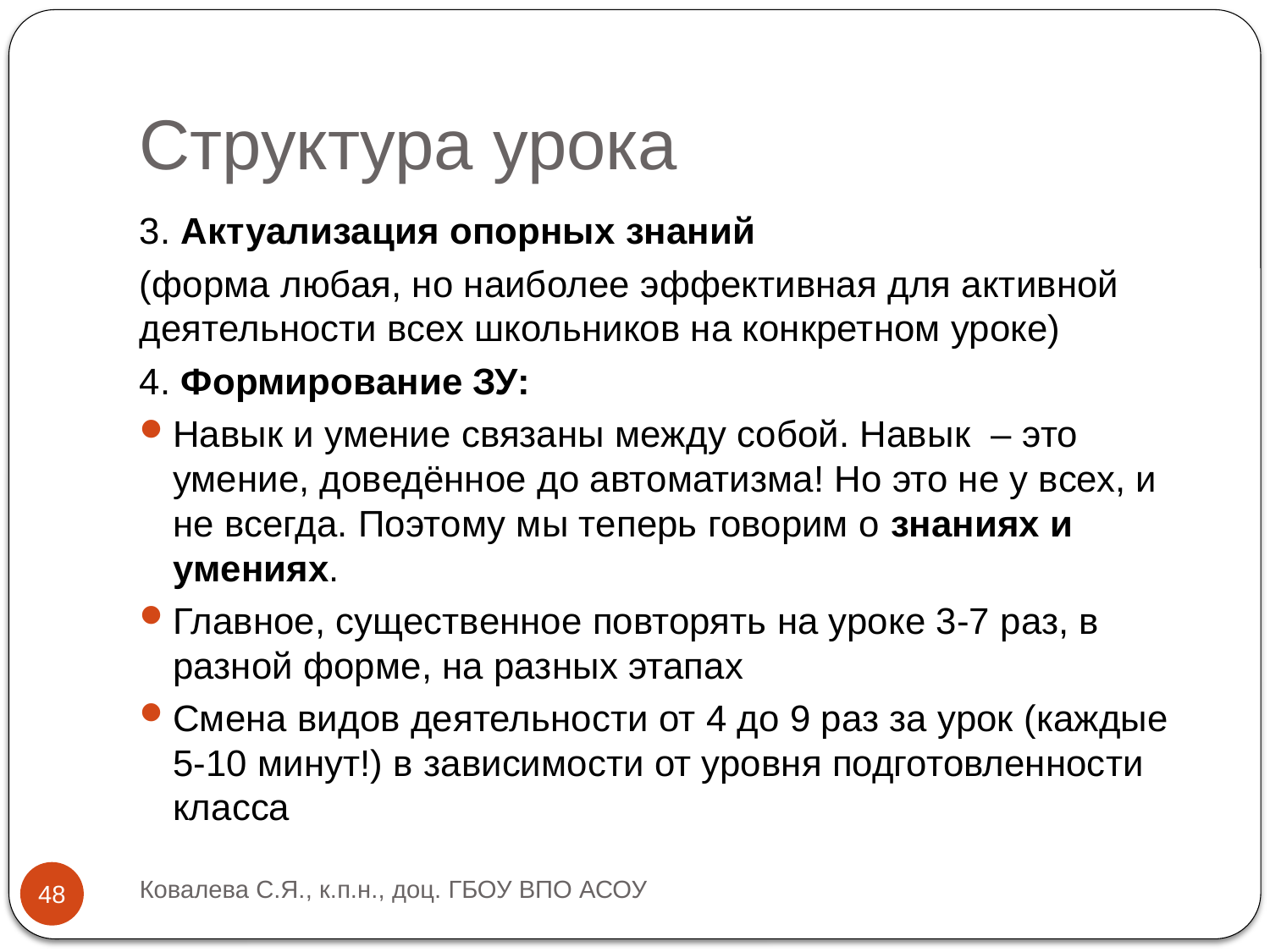

# Структура урока
3. Актуализация опорных знаний
(форма любая, но наиболее эффективная для активной деятельности всех школьников на конкретном уроке)
4. Формирование ЗУ:
Навык и умение связаны между собой. Навык  – это умение, доведённое до автоматизма! Но это не у всех, и не всегда. Поэтому мы теперь говорим о знаниях и умениях.
Главное, существенное повторять на уроке 3-7 раз, в разной форме, на разных этапах
Смена видов деятельности от 4 до 9 раз за урок (каждые 5-10 минут!) в зависимости от уровня подготовленности класса

Ковалева С.Я., к.п.н., доц. ГБОУ ВПО АСОУ
48